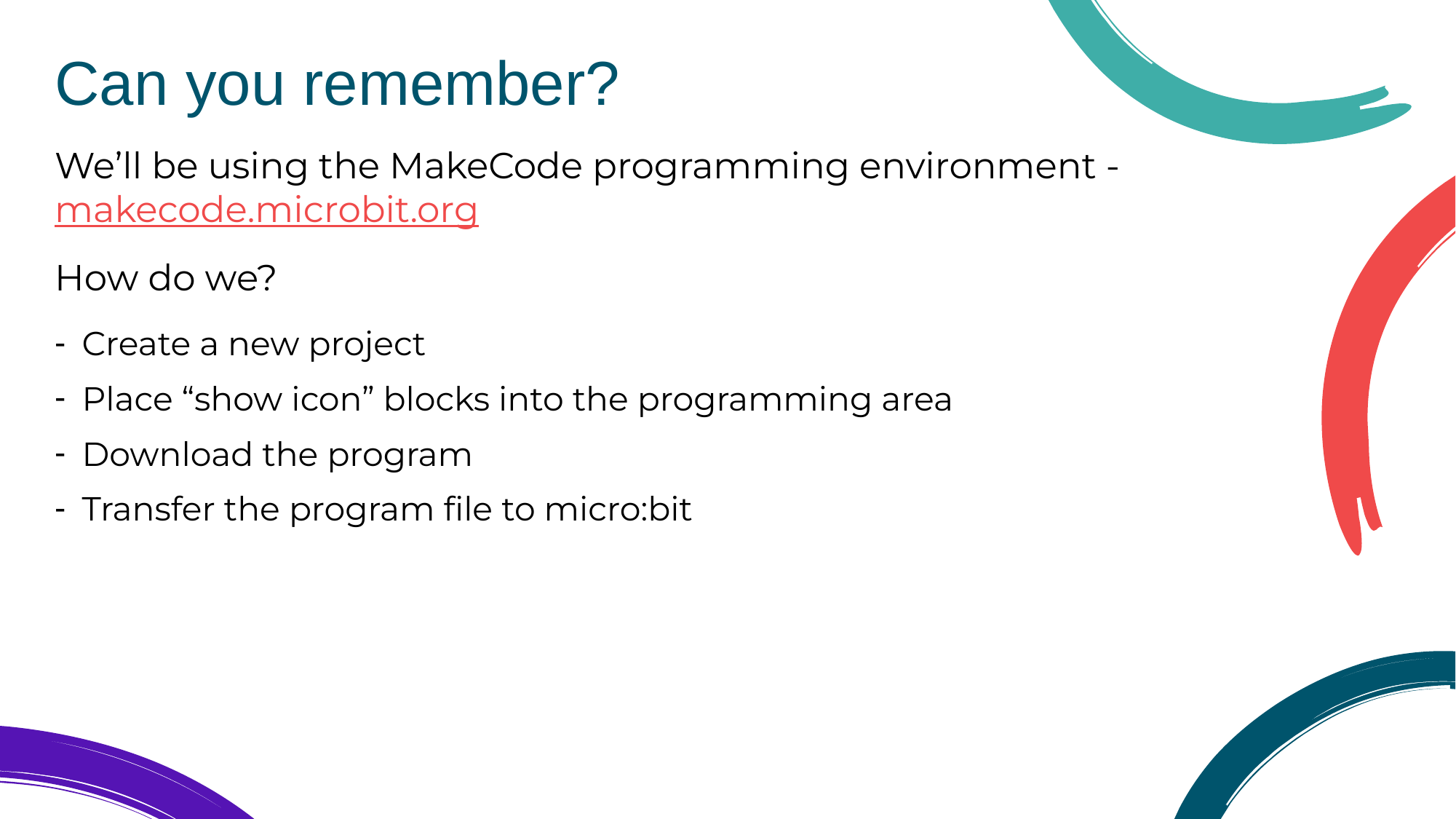

# Can you remember?
We’ll be using the MakeCode programming environment - makecode.microbit.org
How do we?
Create a new project
Place “show icon” blocks into the programming area
Download the program
Transfer the program file to micro:bit